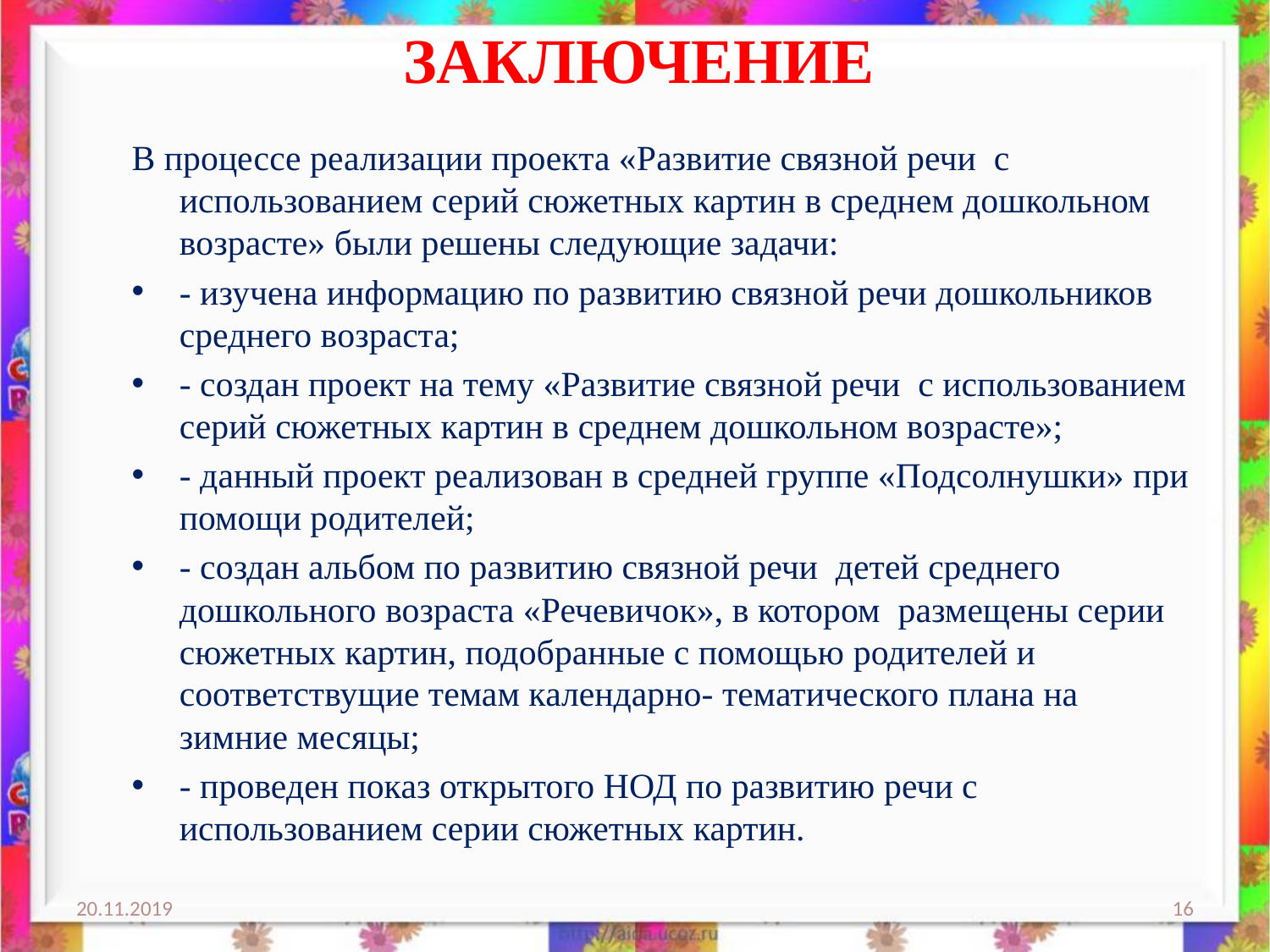

# ЗАКЛЮЧЕНИЕ
В процессе реализации проекта «Развитие связной речи  с использованием серий сюжетных картин в среднем дошкольном возрасте» были решены следующие задачи:
- изучена информацию по развитию связной речи дошкольников среднего возраста;
- создан проект на тему «Развитие связной речи  с использованием серий сюжетных картин в среднем дошкольном возрасте»;
- данный проект реализован в средней группе «Подсолнушки» при помощи родителей;
- создан альбом по развитию связной речи  детей среднего дошкольного возраста «Речевичок», в котором  размещены серии сюжетных картин, подобранные с помощью родителей и соответствущие темам календарно- тематического плана на зимние месяцы;
- проведен показ открытого НОД по развитию речи с использованием серии сюжетных картин.

20.11.2019
16